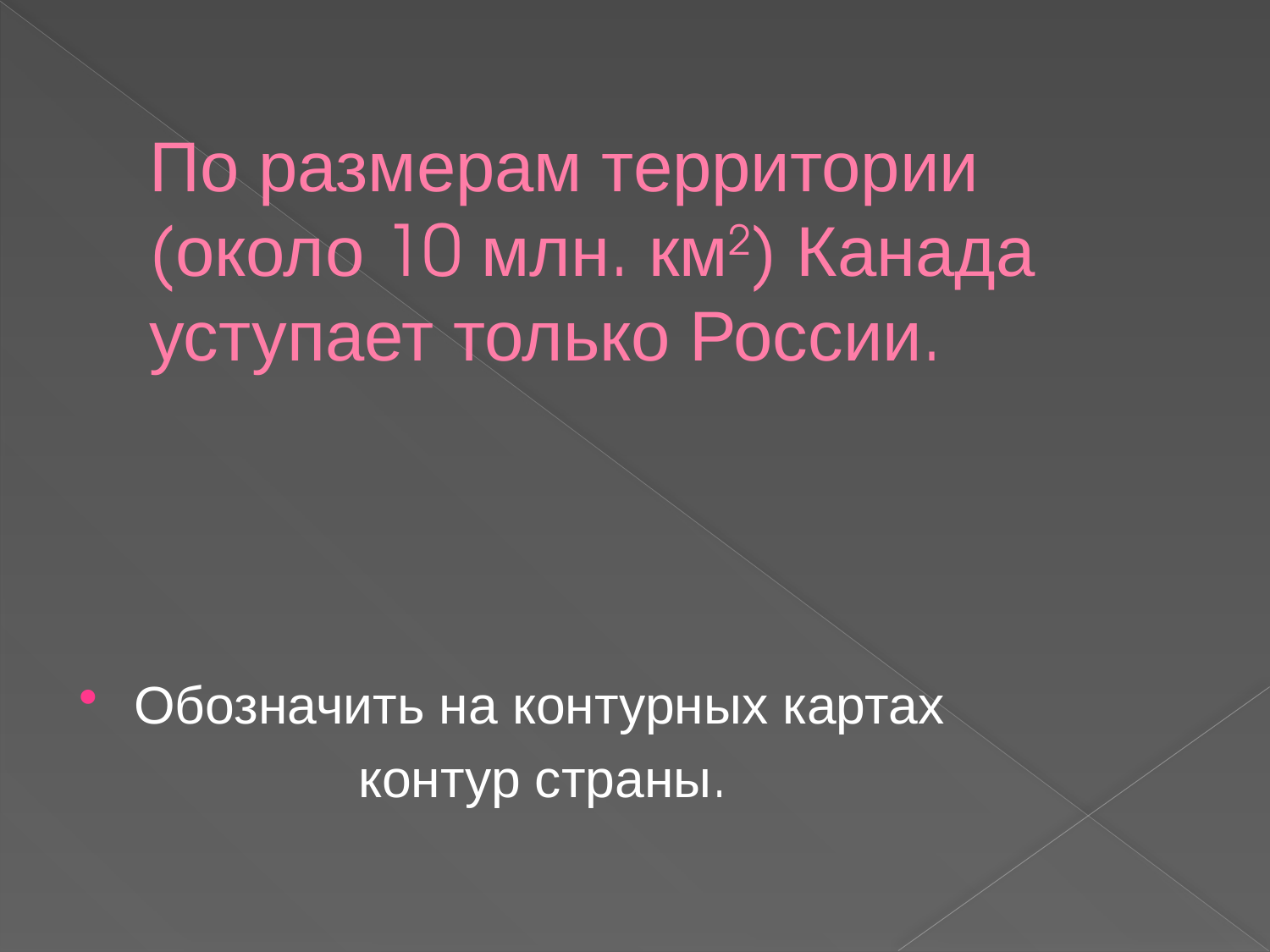

# По размерам территории (около 10 млн. км2) Канада уступает только России.
Обозначить на контурных картах
                   контур страны.